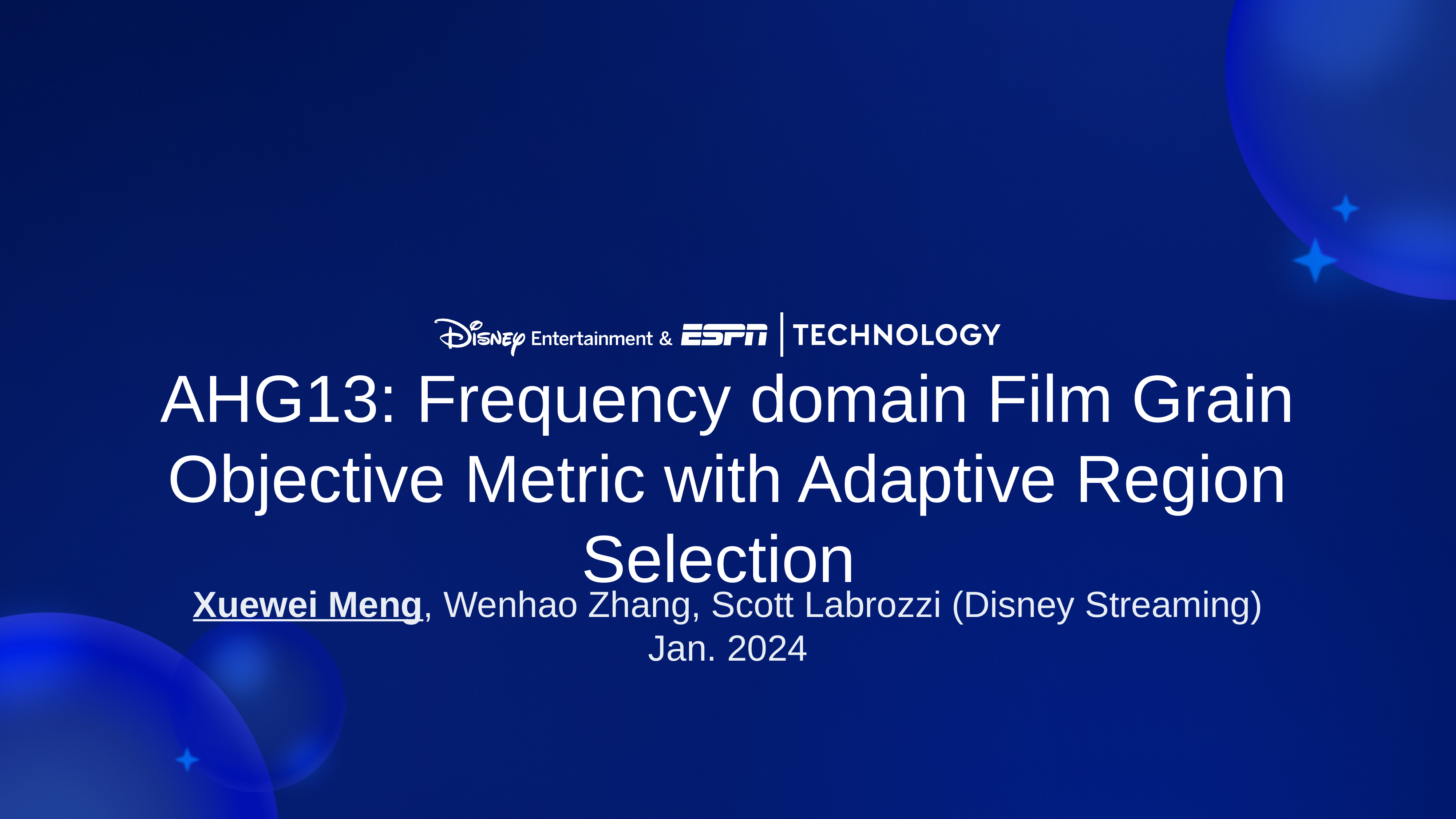

# AHG13: Frequency domain Film Grain Objective Metric with Adaptive Region Selection
Xuewei Meng, Wenhao Zhang, Scott Labrozzi (Disney Streaming)
Jan. 2024